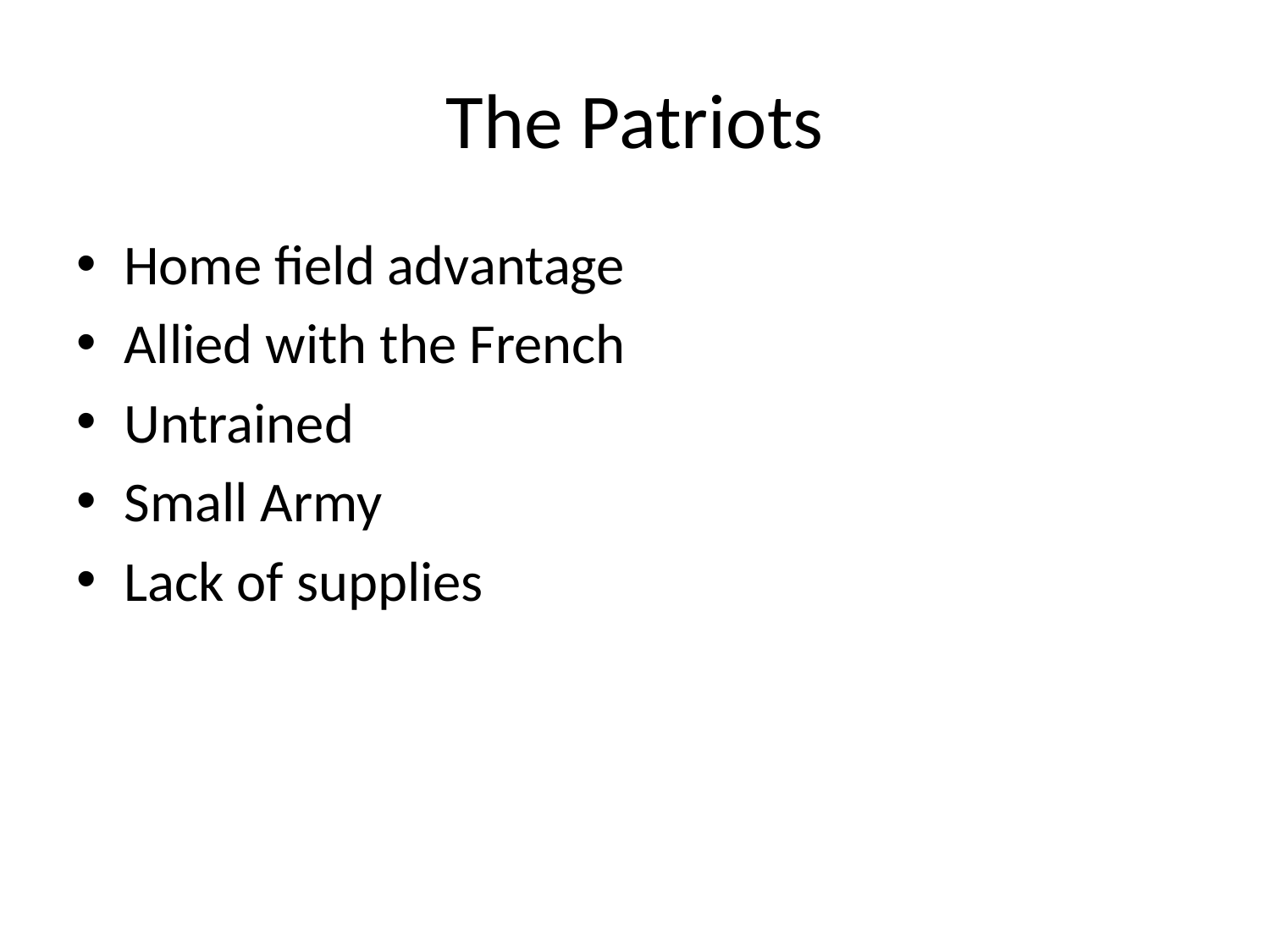

# The Patriots
Home field advantage
Allied with the French
Untrained
Small Army
Lack of supplies